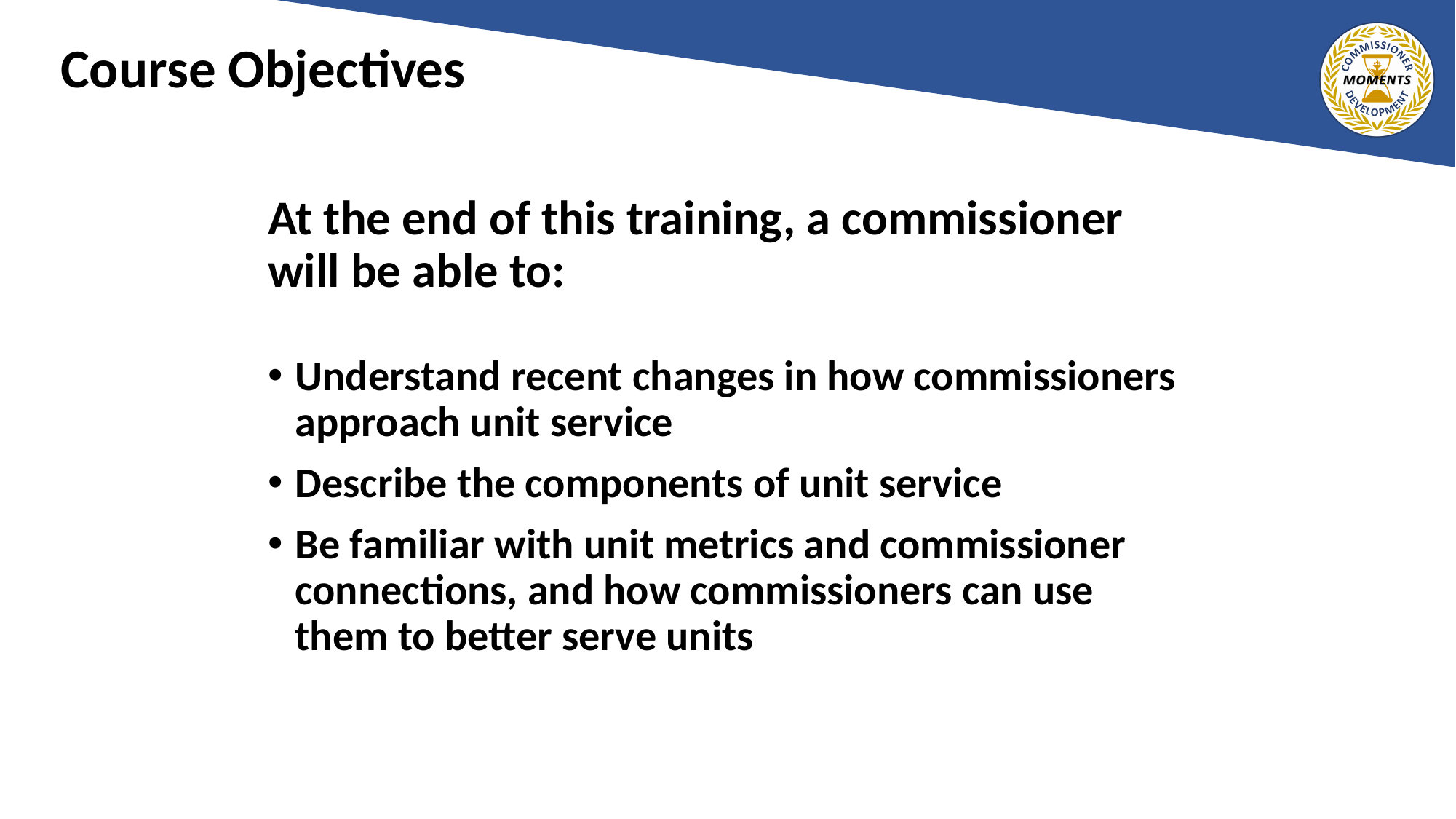

Course Objectives
# Course Objectives
At the end of this training, a commissioner will be able to:

Understand recent changes in how commissioners approach unit service
Describe the components of unit service
Be familiar with unit metrics and commissioner connections, and how commissioners can use them to better serve units